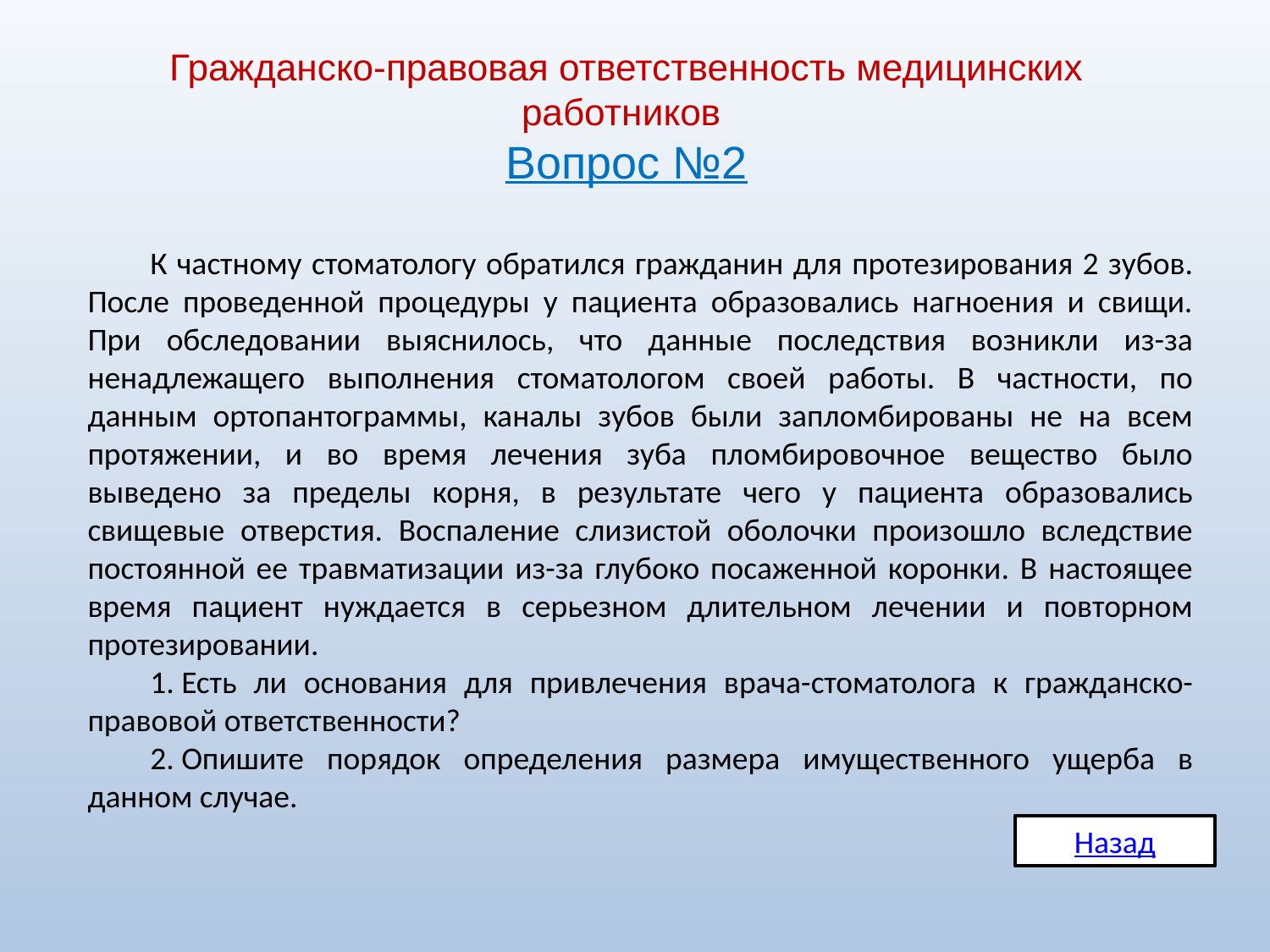

# Гражданско-правовая ответственность медицинских работников Вопрос №2
К частному стоматологу обратился гражданин для протезирования 2 зубов. После проведенной процедуры у пациента образовались нагноения и свищи. При обследовании выяснилось, что данные последствия возникли из-за ненадлежащего выполнения стоматологом своей работы. В частности, по данным ортопантограммы, каналы зубов были запломбированы не на всем протяжении, и во время лечения зуба пломбировочное вещество было выведено за пределы корня, в результате чего у пациента образовались свищевые отверстия. Воспаление слизистой оболочки произошло вследствие постоянной ее травматизации из-за глубоко посаженной коронки. В настоящее время пациент нуждается в серьезном длительном лечении и повторном протезировании.
1. Есть ли основания для привлечения врача-стоматолога к гражданско-правовой ответственности?
2. Опишите порядок определения размера имущественного ущерба в данном случае.
Назад